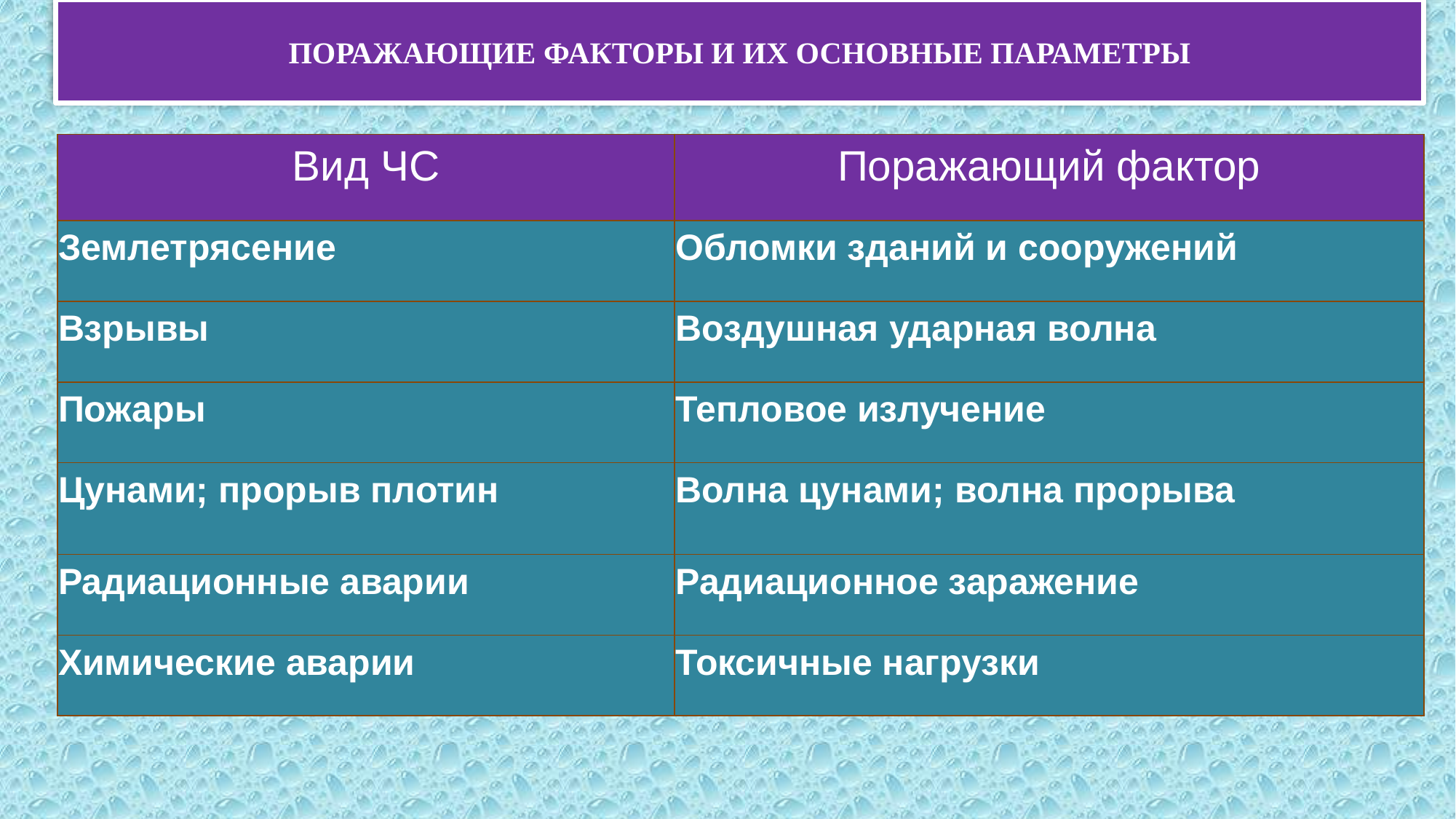

ПОРАЖАЮЩИЕ ФАКТОРЫ И ИХ ОСНОВНЫЕ ПАРАМЕТРЫ
| Вид ЧС | Поражающий фактор |
| --- | --- |
| Землетрясение | Обломки зданий и сооружений |
| Взрывы | Воздушная ударная волна |
| Пожары | Тепловое излучение |
| Цунами; прорыв плотин | Волна цунами; волна прорыва |
| Радиационные аварии | Радиационное заражение |
| Химические аварии | Токсичные нагрузки |